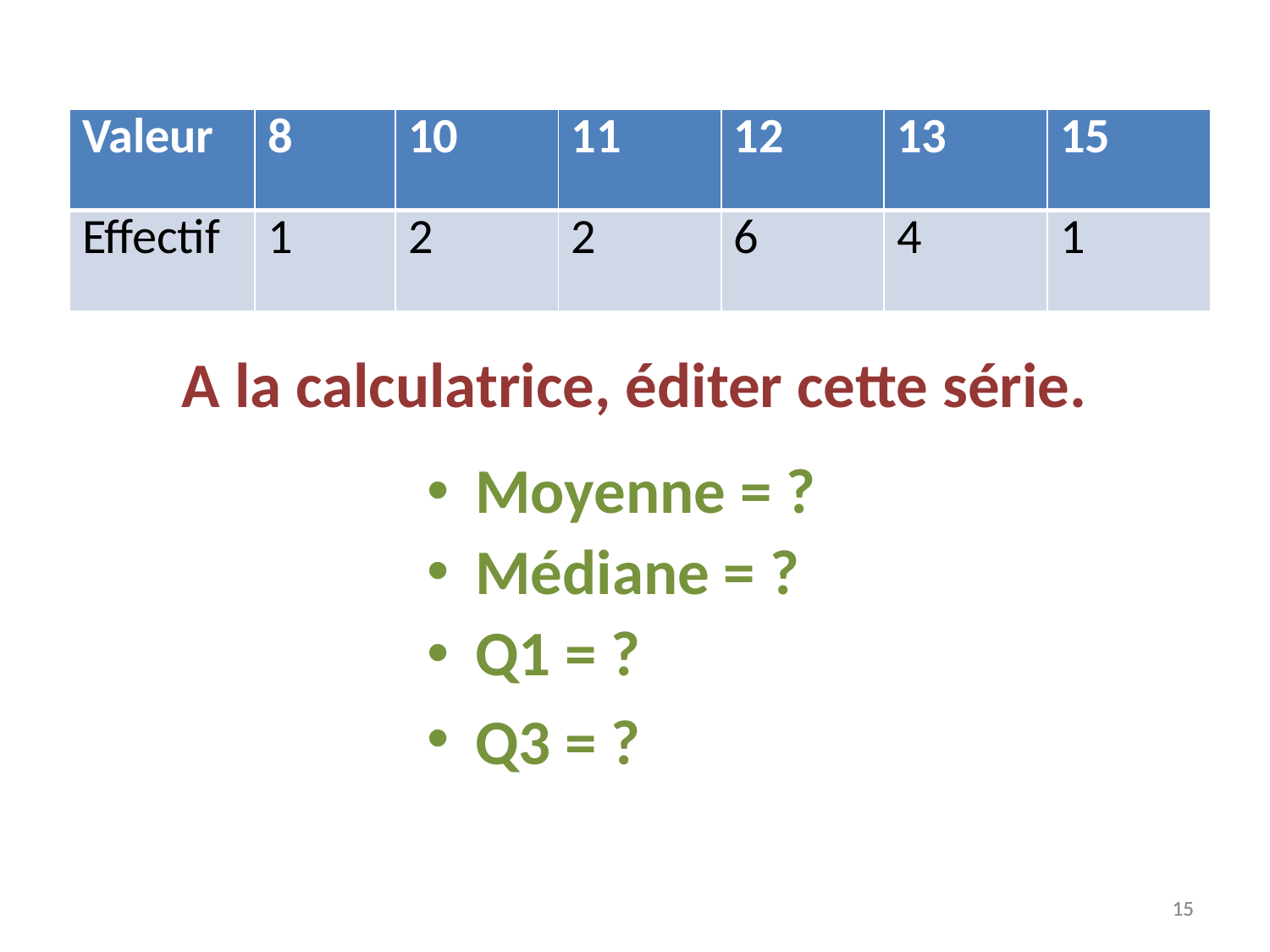

| Valeur | 8 | 10 | 11 | 12 | 13 | 15 |
| --- | --- | --- | --- | --- | --- | --- |
| Effectif | 1 | 2 | 2 | 6 | 4 | 1 |
A la calculatrice, éditer cette série.

Moyenne = ?
Médiane = ?
Q1 = ?  ………
Q3 = ? ………

15
15